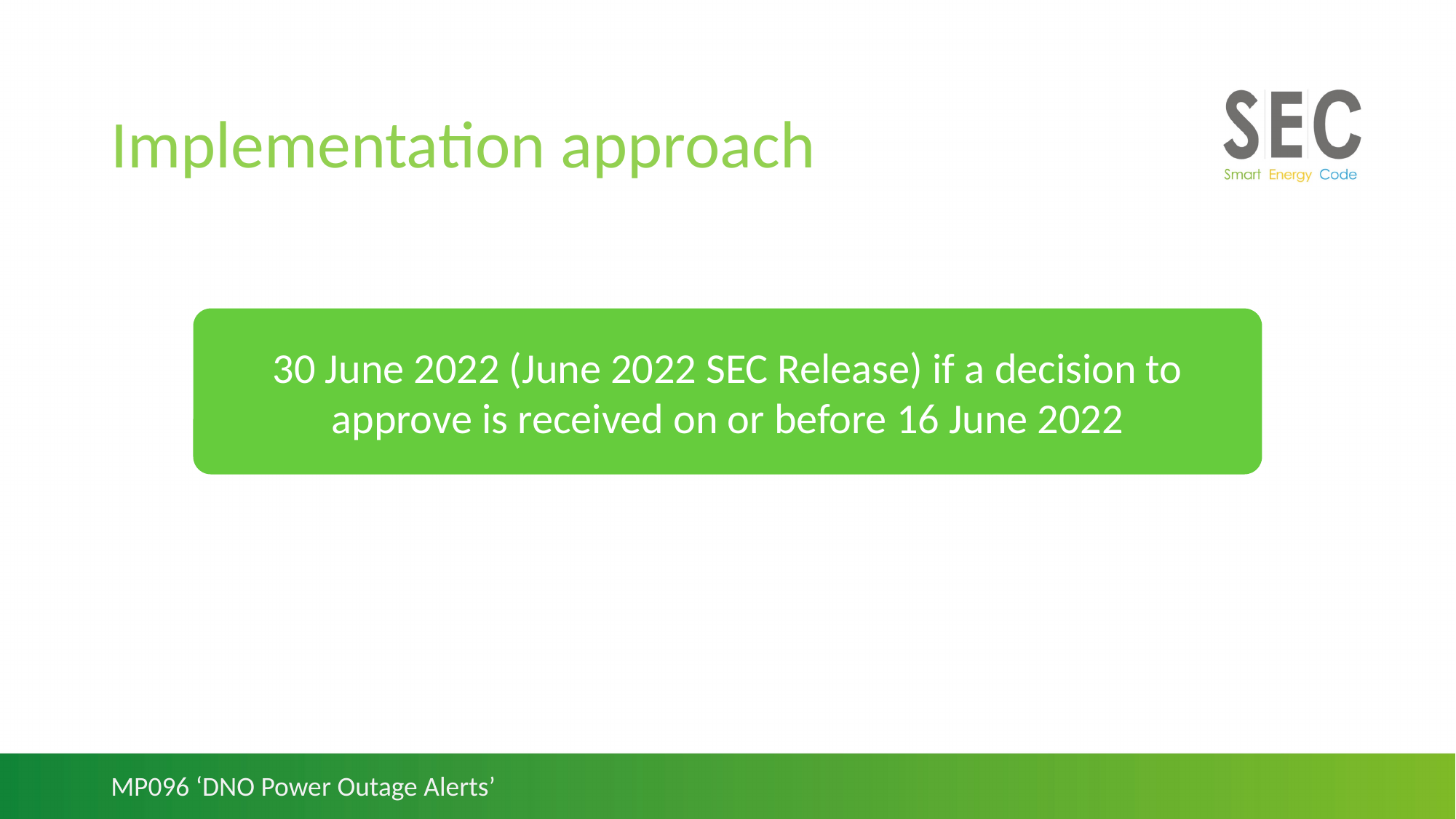

# Implementation approach
30 June 2022 (June 2022 SEC Release) if a decision to approve is received on or before 16 June 2022
MP096 ‘DNO Power Outage Alerts’